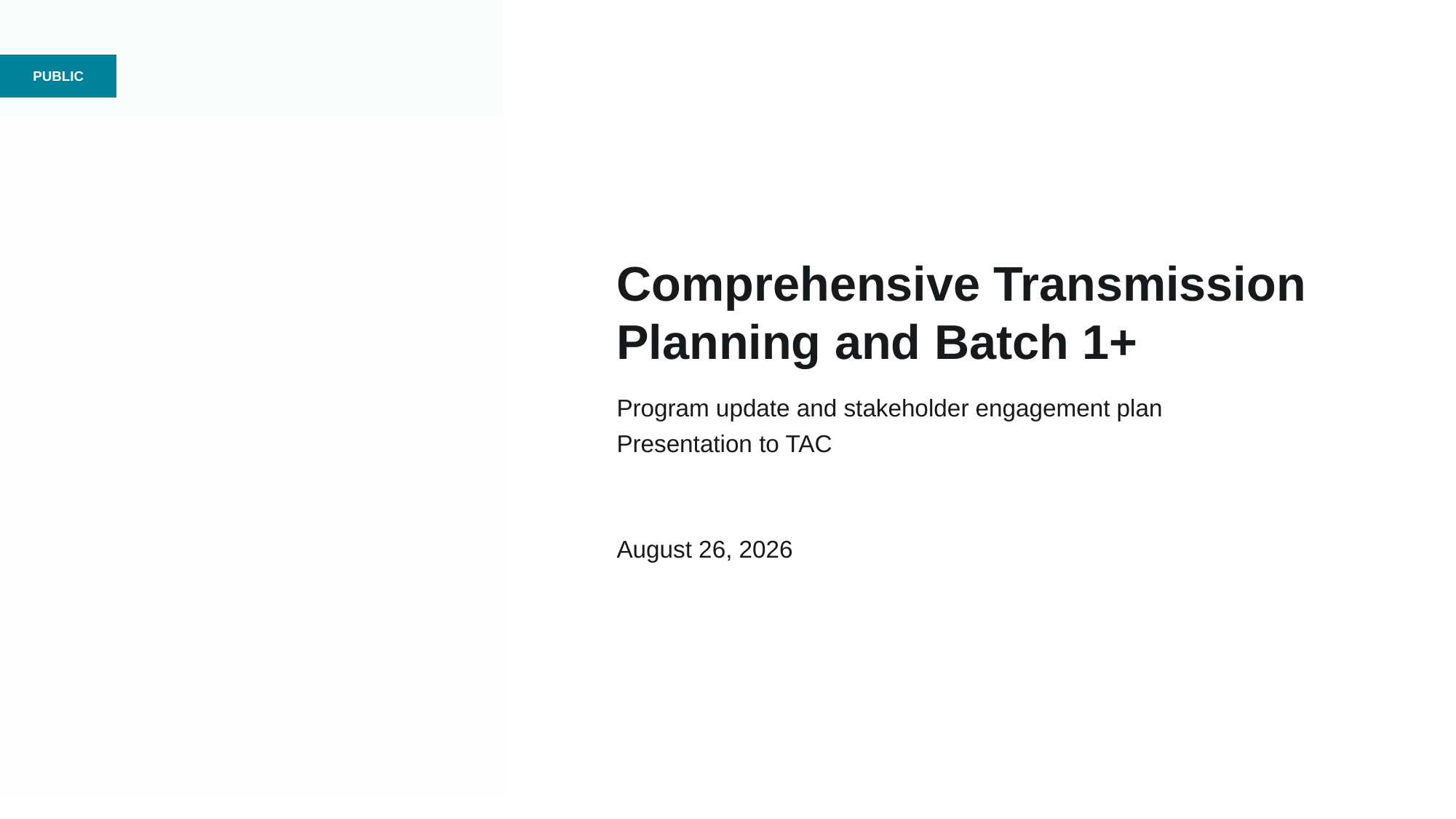

# Comprehensive Transmission Planning and Batch 1+
Program update and stakeholder engagement plan
Presentation to TAC
August 26, 2026